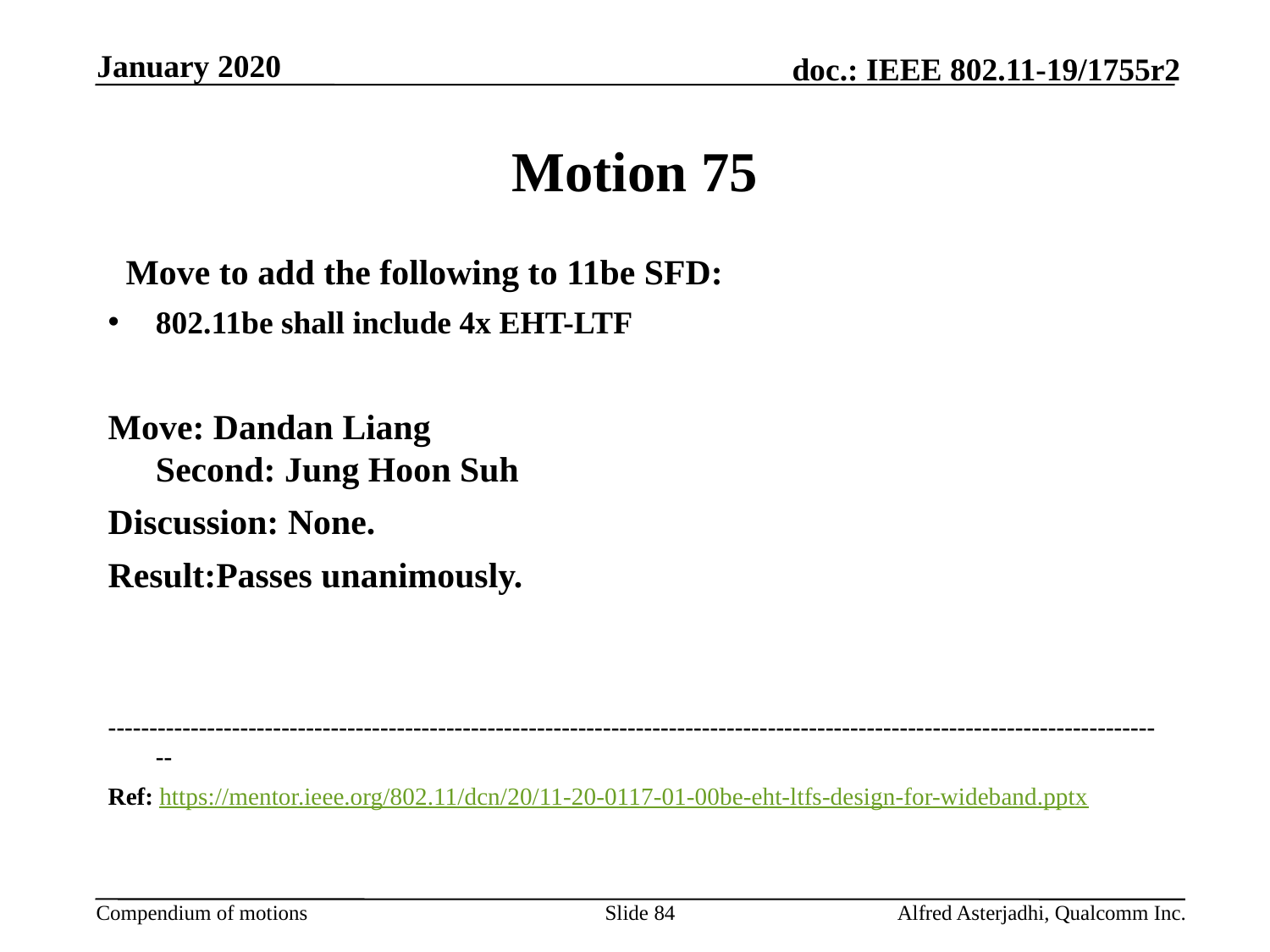

January 2020
# Motion 75
  Move to add the following to 11be SFD:
802.11be shall include 4x EHT-LTF

Move: Dandan Liang					Second: Jung Hoon Suh
Discussion: None.
Result:Passes unanimously.

---------------------------------------------------------------------------------------------------------------------------------
Ref: https://mentor.ieee.org/802.11/dcn/20/11-20-0117-01-00be-eht-ltfs-design-for-wideband.pptx

Slide 84
Alfred Asterjadhi, Qualcomm Inc.